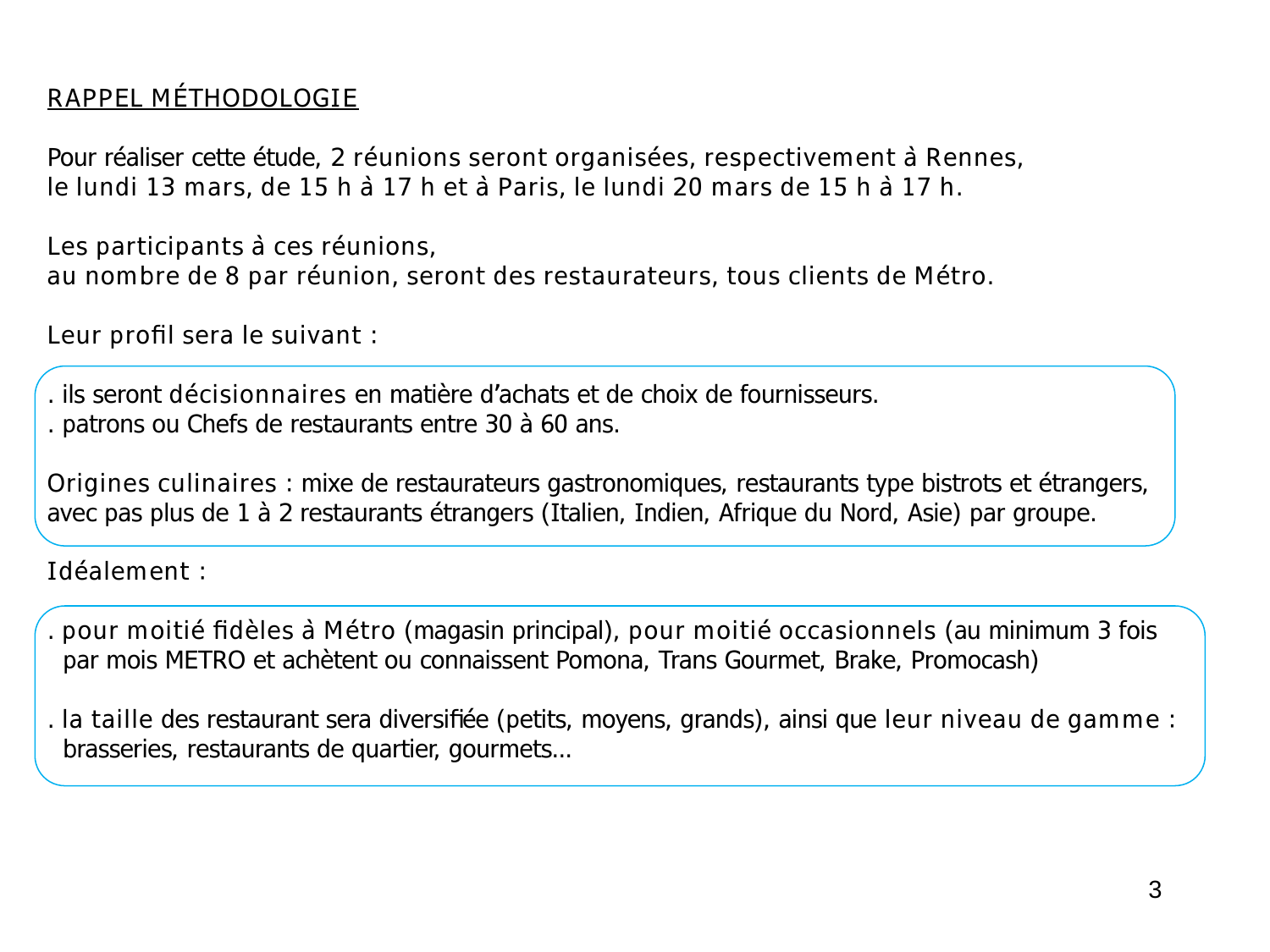

RAPPEL MÉTHODOLOGIE

Pour réaliser cette étude, 2 réunions seront organisées, respectivement à Rennes,
le lundi 13 mars, de 15 h à 17 h et à Paris, le lundi 20 mars de 15 h à 17 h.

Les participants à ces réunions,
au nombre de 8 par réunion, seront des restaurateurs, tous clients de Métro.
Leur profil sera le suivant :

. ils seront décisionnaires en matière d’achats et de choix de fournisseurs.
. patrons ou Chefs de restaurants entre 30 à 60 ans.

Origines culinaires : mixe de restaurateurs gastronomiques, restaurants type bistrots et étrangers,
avec pas plus de 1 à 2 restaurants étrangers (Italien, Indien, Afrique du Nord, Asie) par groupe.
Idéalement :

. pour moitié fidèles à Métro (magasin principal), pour moitié occasionnels (au minimum 3 fois
  par mois METRO et achètent ou connaissent Pomona, Trans Gourmet, Brake, Promocash)

. la taille des restaurant sera diversifiée (petits, moyens, grands), ainsi que leur niveau de gamme :
  brasseries, restaurants de quartier, gourmets…

3